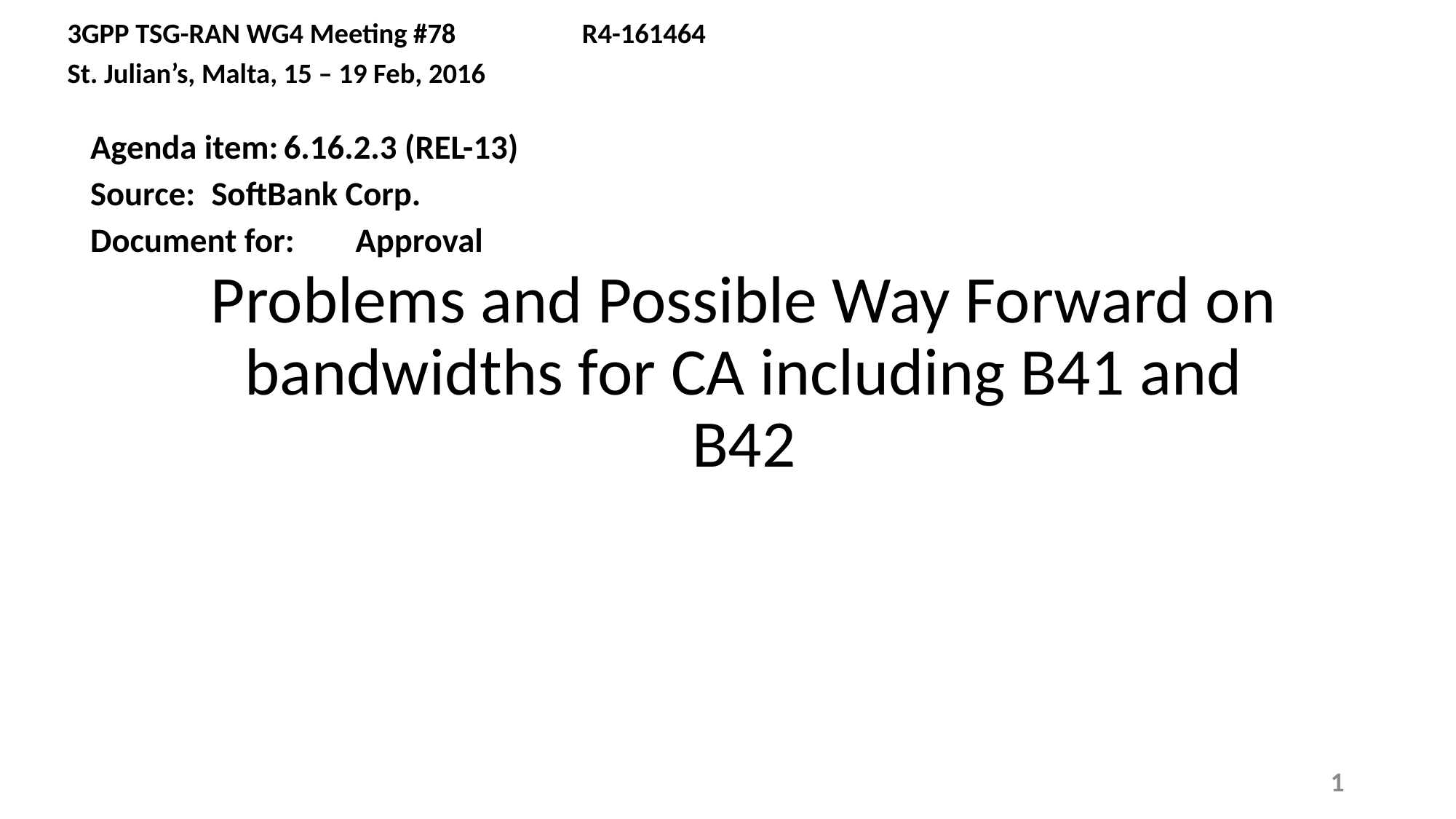

3GPP TSG-RAN WG4 Meeting #78 							             R4-161464
St. Julian’s, Malta, 15 – 19 Feb, 2016
   Agenda item:	6.16.2.3 (REL-13)
   Source: 		SoftBank Corp.
   Document for:	Approval

# Problems and Possible Way Forward on bandwidths for CA including B41 and B42
1